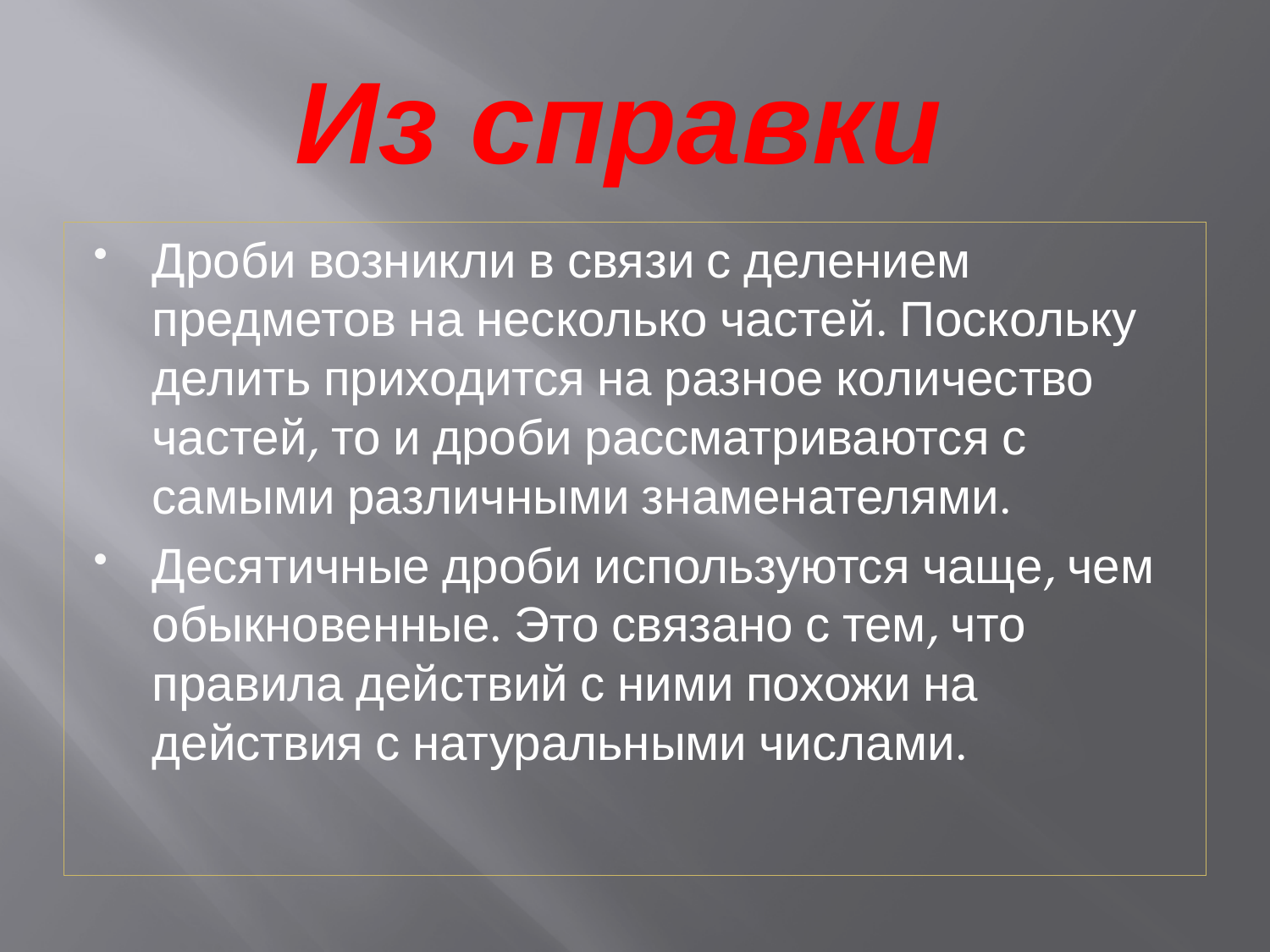

# Из справки
Дроби возникли в связи с делением предметов на несколько частей. Поскольку делить приходится на разное количество частей, то и дроби рассматриваются с самыми различными знаменателями.
Десятичные дроби используются чаще, чем обыкновенные. Это связано с тем, что правила действий с ними похожи на действия с натуральными числами.